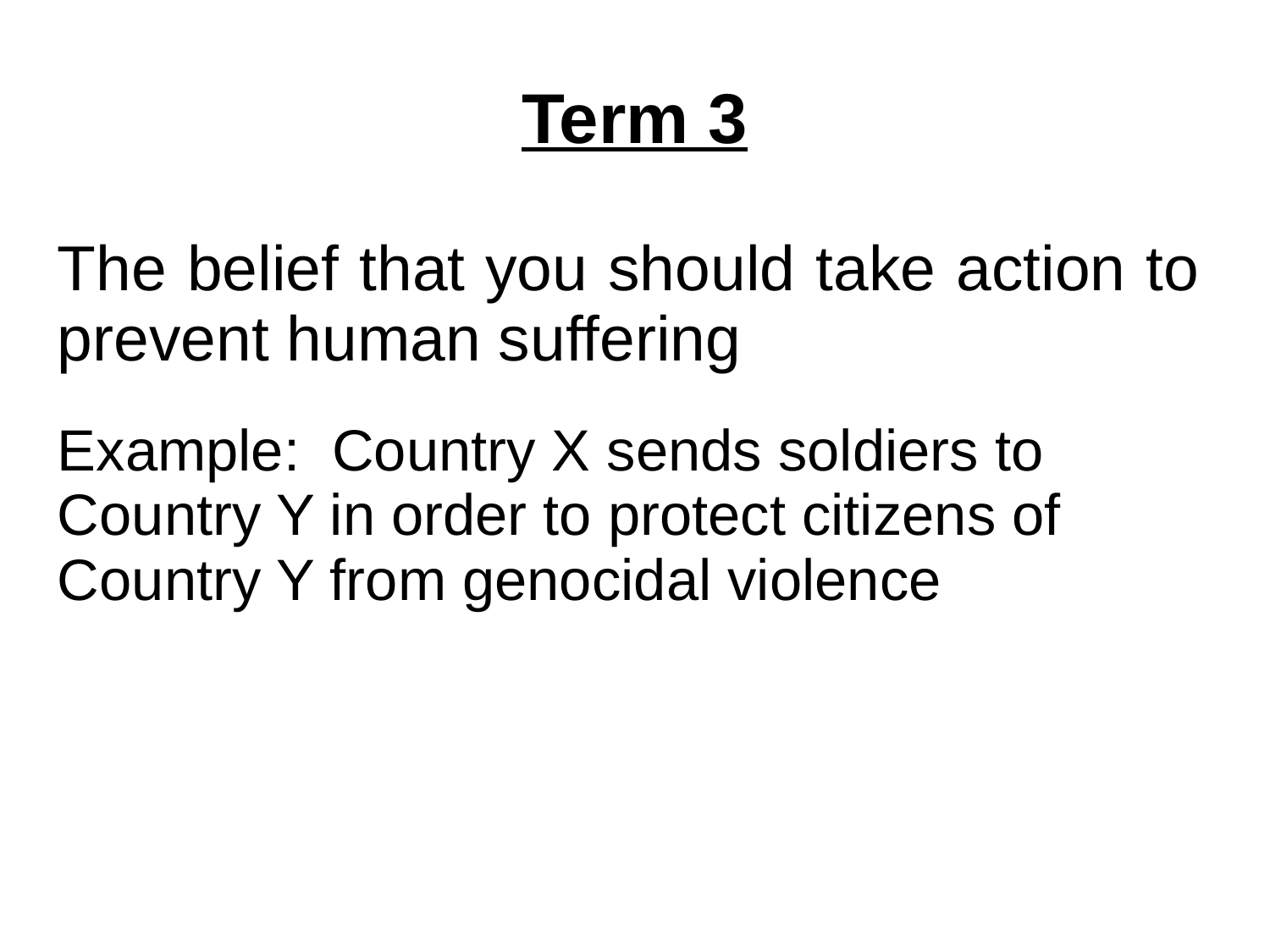

Term 3
The belief that you should take action to prevent human suffering

Example:  Country X sends soldiers to Country Y in order to protect citizens of Country Y from genocidal violence